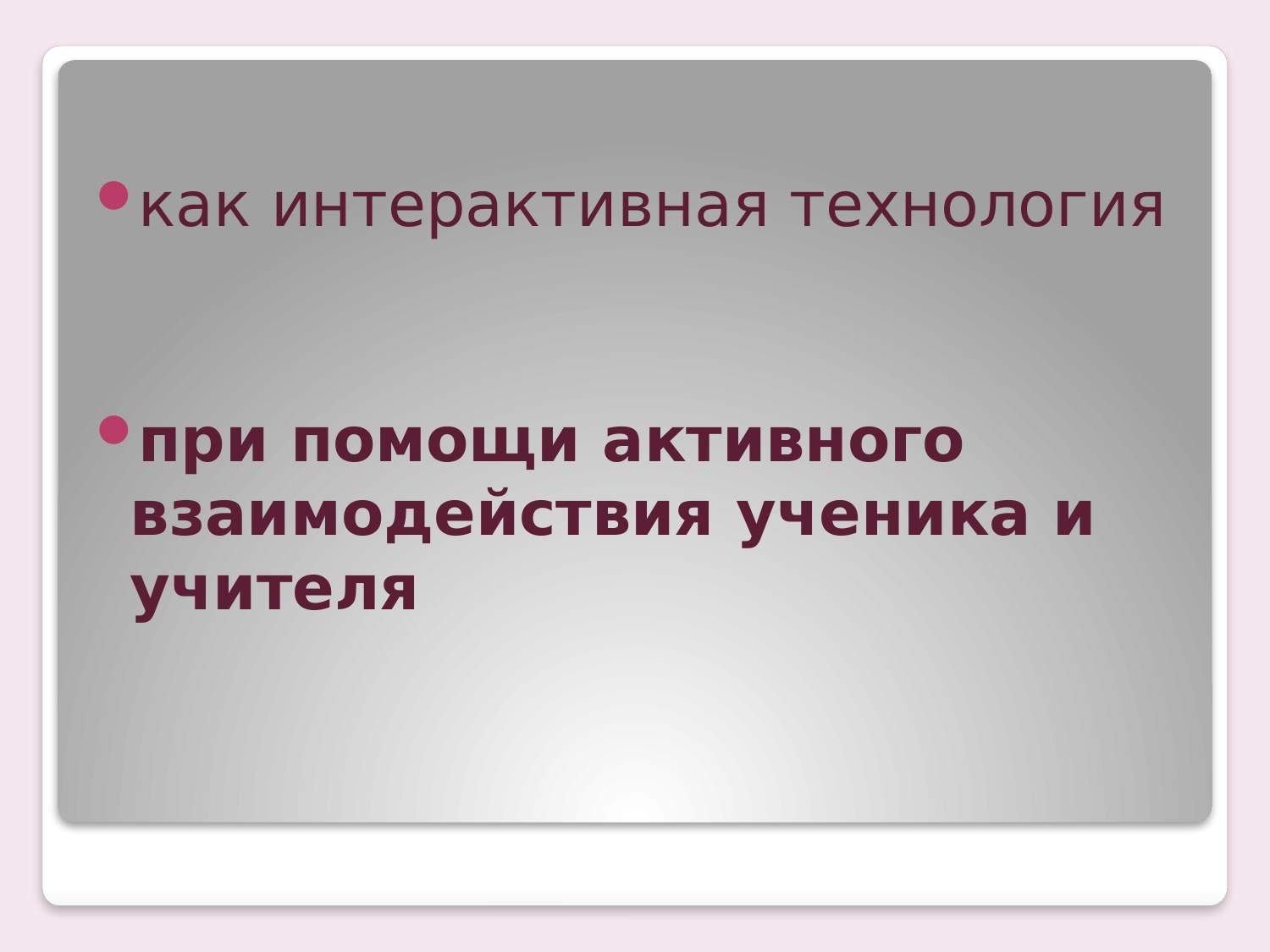

как интерактивная технология

при помощи активного взаимодействия ученика и учителя
#